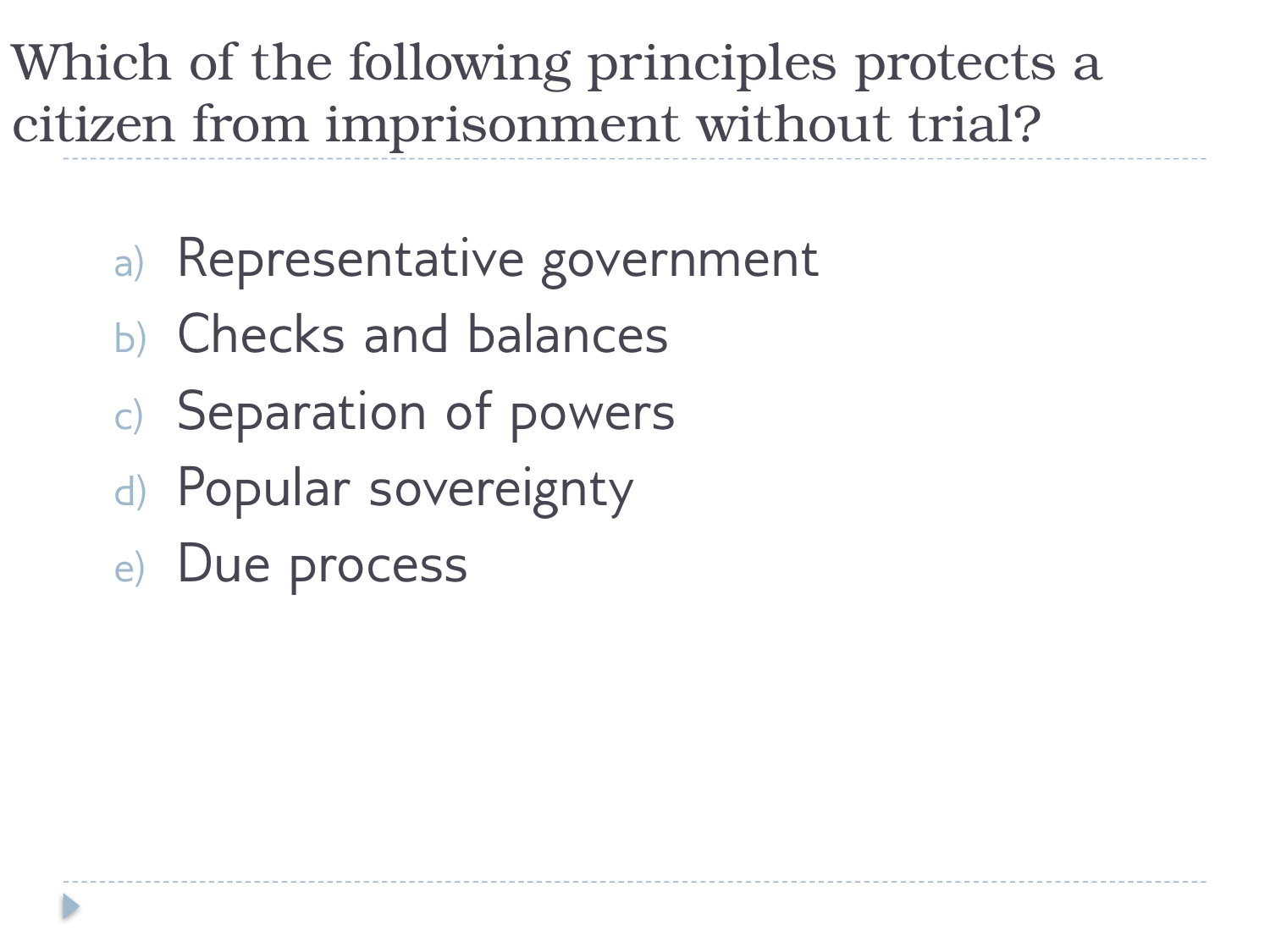

# Which of the following principles protects a citizen from imprisonment without trial?
Representative government
Checks and balances
Separation of powers
Popular sovereignty
Due process